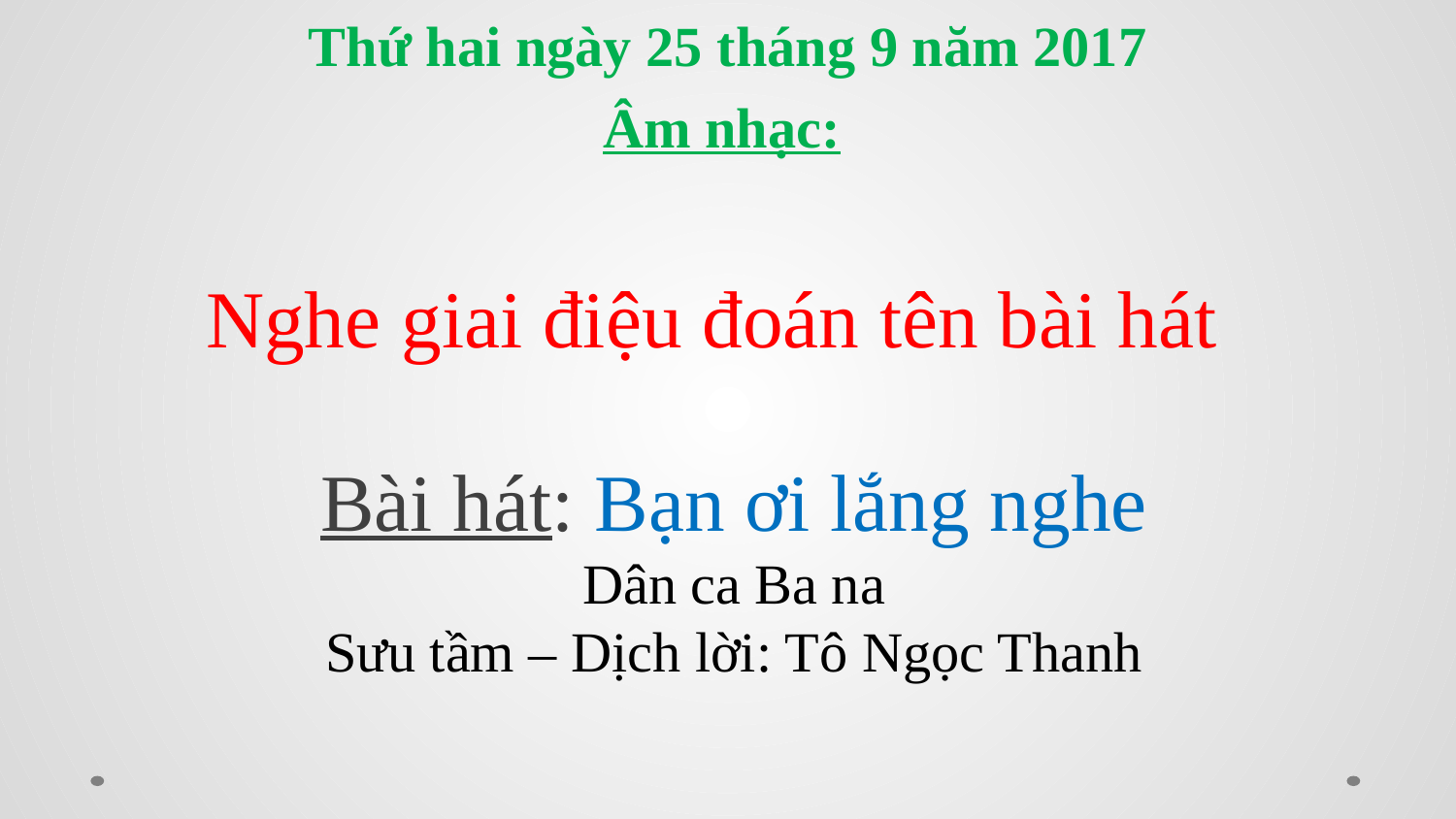

Thứ hai ngày 25 tháng 9 năm 2017
Âm nhạc:

Nghe giai điệu đoán tên bài hát
Bài hát: Bạn ơi lắng nghe
Dân ca Ba na
Sưu tầm – Dịch lời: Tô Ngọc Thanh